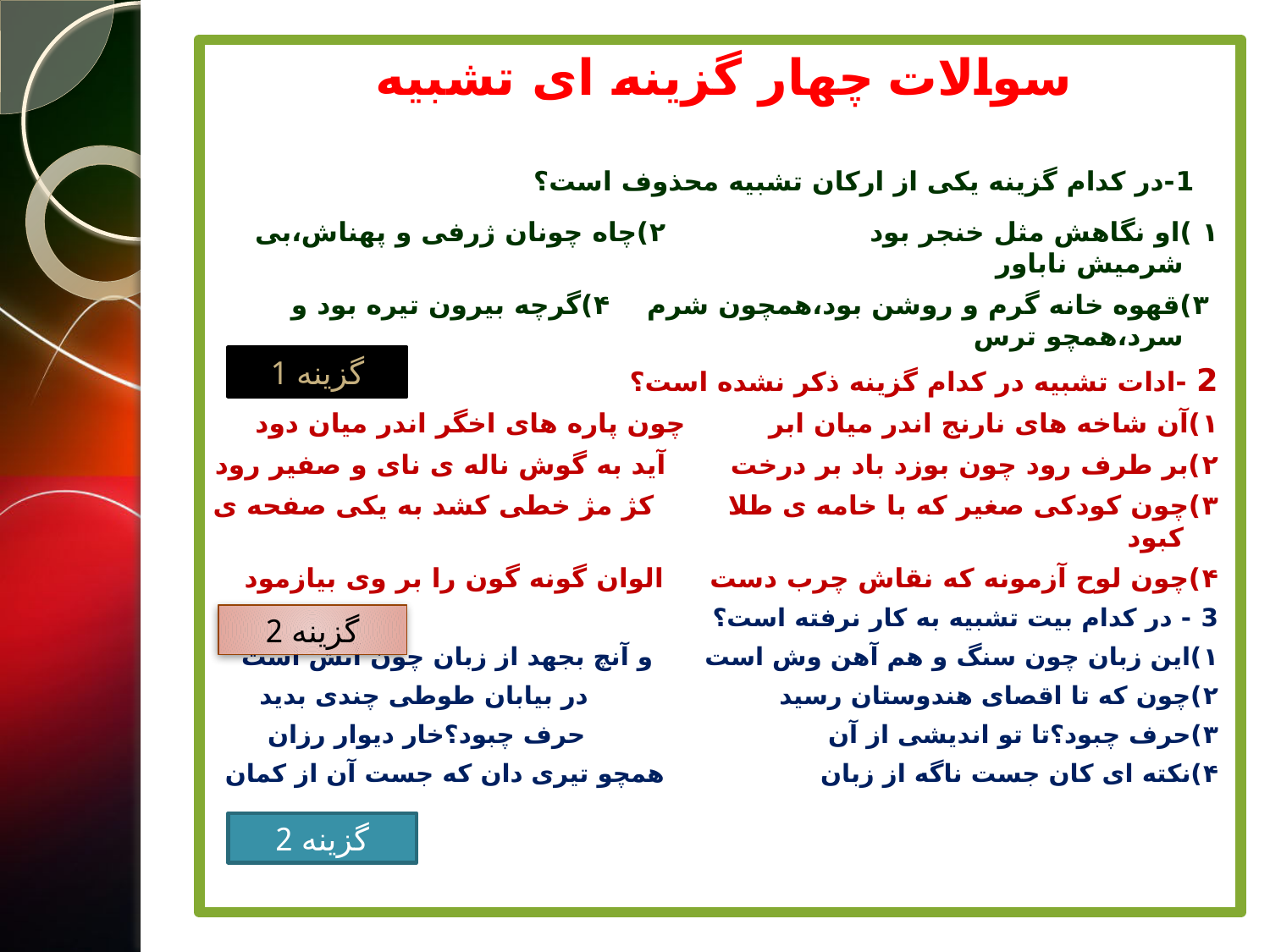

سوالات چهار گزینه ای تشبیه
 1-در کدام گزینه یکی از ارکان تشبیه محذوف است؟
۱ )او نگاهش مثل خنجر بود                      ۲)چاه چونان ژرفی و پهناش،بی شرمیش ناباور
 ۳)قهوه خانه گرم و روشن بود،همچون شرم    ۴)گرچه بیرون تیره بود و سرد،همچو ترس
2 -ادات تشبیه در کدام گزینه ذکر نشده است؟
۱)آن شاخه های نارنج اندر میان ابر         چون پاره های اخگر اندر میان دود
۲)بر طرف رود چون بوزد باد بر درخت       آید به گوش ناله ی نای و صفیر رود
۳)چون کودکی صغیر که با خامه ی طلا        کژ مژ خطی کشد به یکی صفحه ی کبود
۴)چون لوح آزمونه که نقاش چرب دست     الوان گونه گون را بر وی بیازمود
3 - در کدام بیت تشبیه به کار نرفته است؟
۱)این زبان چون سنگ و هم آهن وش است      و آنچ بجهد از زبان چون آتش است
۲)چون که تا اقصای هندوستان رسید                      در بیابان طوطی چندی بدید
۳)حرف چبود؟تا تو اندیشی از آن                            حرف چبود؟خار دیوار رزان
۴)نکته ای کان جست ناگه از زبان                  همچو تیری دان که جست آن از کمان

گزینه 1
گزینه 2
گزینه 2